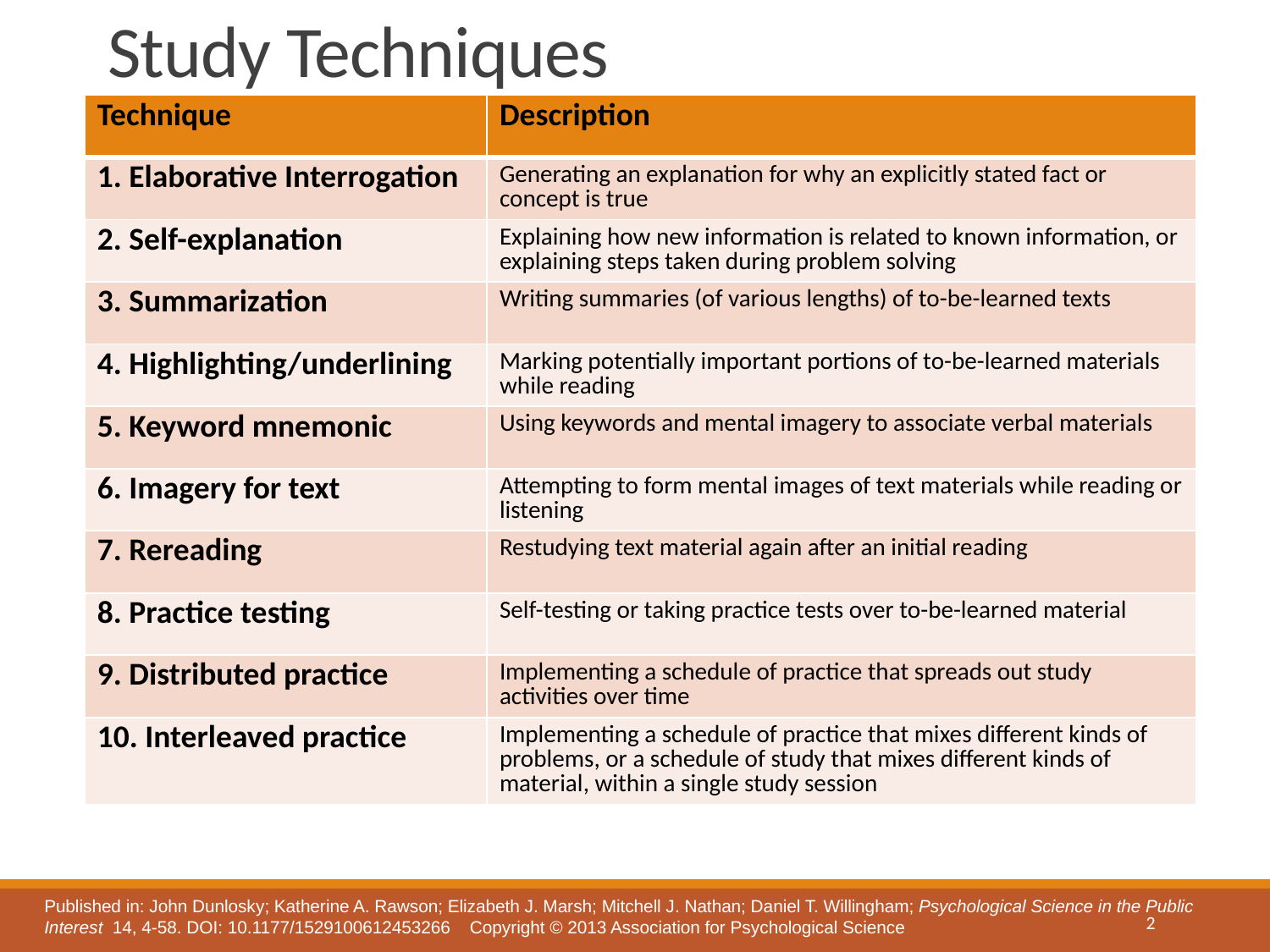

# Study Techniques
| Technique | Description |
| --- | --- |
| 1. Elaborative Interrogation | Generating an explanation for why an explicitly stated fact or concept is true |
| 2. Self-explanation | Explaining how new information is related to known information, or explaining steps taken during problem solving |
| 3. Summarization | Writing summaries (of various lengths) of to-be-learned texts |
| 4. Highlighting/underlining | Marking potentially important portions of to-be-learned materials while reading |
| 5. Keyword mnemonic | Using keywords and mental imagery to associate verbal materials |
| 6. Imagery for text | Attempting to form mental images of text materials while reading or listening |
| 7. Rereading | Restudying text material again after an initial reading |
| 8. Practice testing | Self-testing or taking practice tests over to-be-learned material |
| 9. Distributed practice | Implementing a schedule of practice that spreads out study activities over time |
| 10. Interleaved practice | Implementing a schedule of practice that mixes different kinds of problems, or a schedule of study that mixes different kinds of material, within a single study session |
Published in: John Dunlosky; Katherine A. Rawson; Elizabeth J. Marsh; Mitchell J. Nathan; Daniel T. Willingham; Psychological Science in the Public Interest  14, 4-58. DOI: 10.1177/1529100612453266    Copyright © 2013 Association for Psychological Science
2